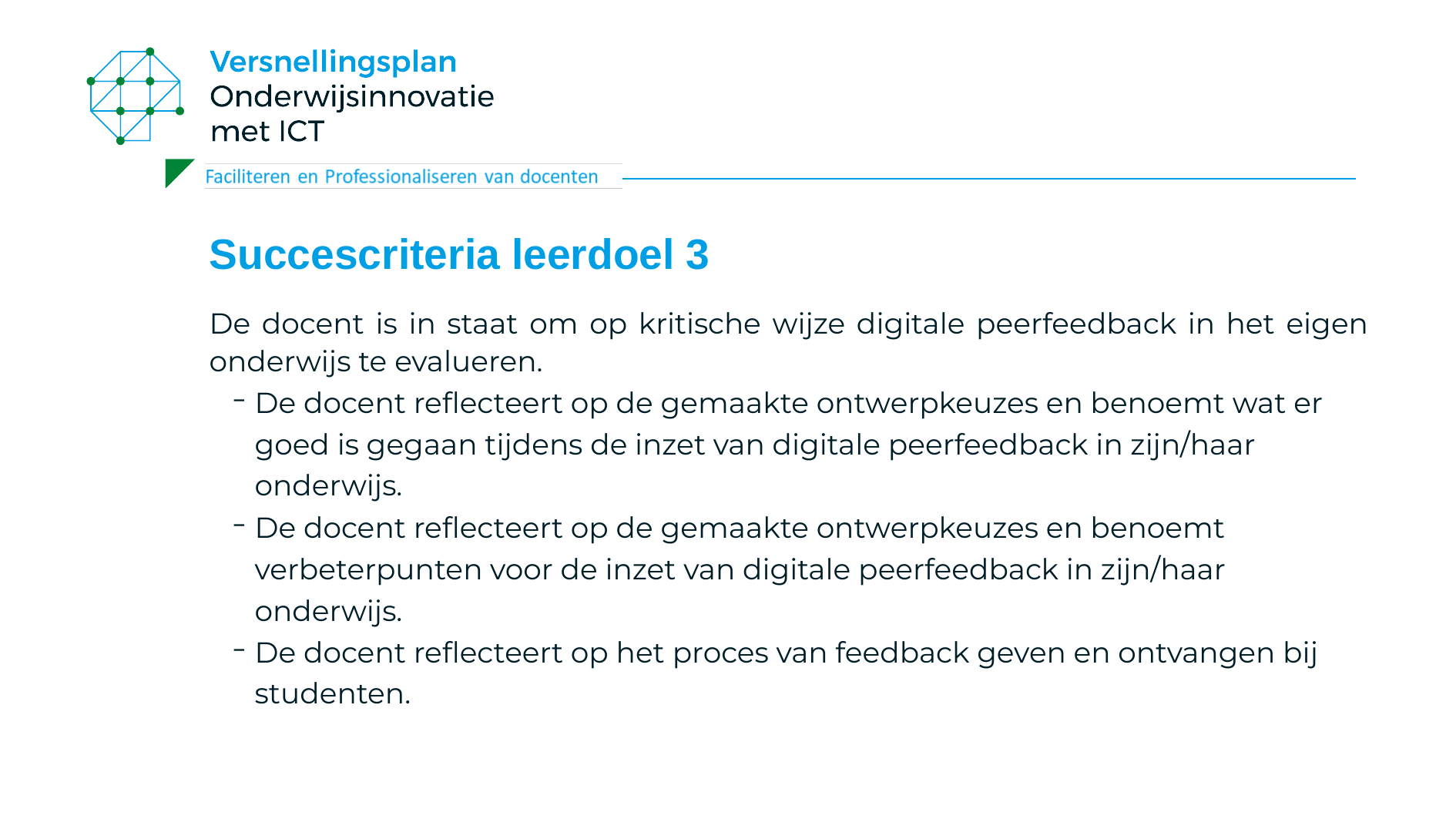

# Succescriteria leerdoel 3
De docent is in staat om op kritische wijze digitale peerfeedback in het eigen onderwijs te evalueren.
De docent reflecteert op de gemaakte ontwerpkeuzes en benoemt wat er goed is gegaan tijdens de inzet van digitale peerfeedback in zijn/haar onderwijs.
De docent reflecteert op de gemaakte ontwerpkeuzes en benoemt verbeterpunten voor de inzet van digitale peerfeedback in zijn/haar onderwijs.
De docent reflecteert op het proces van feedback geven en ontvangen bij studenten.